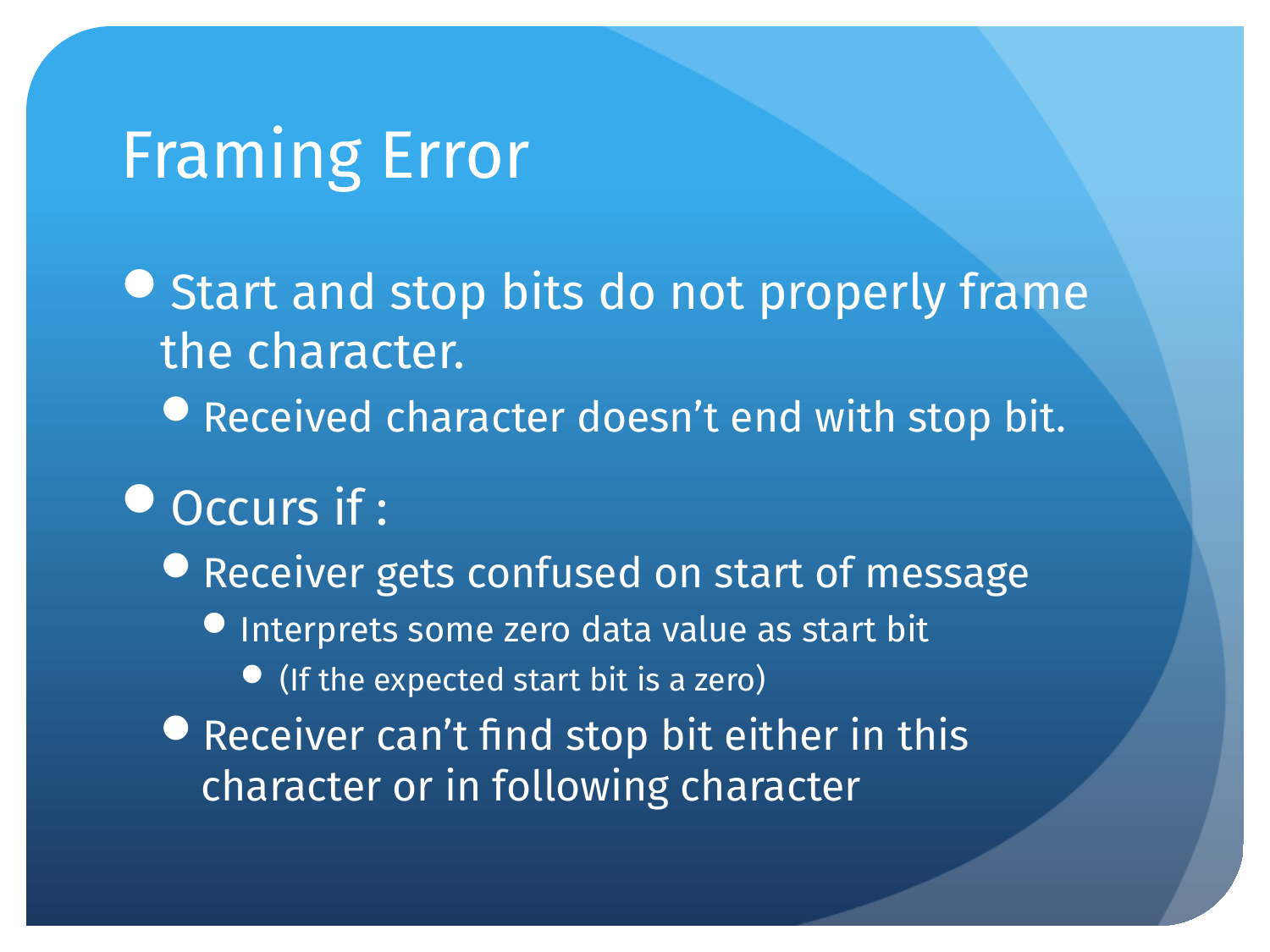

# Framing Error
Start and stop bits do not properly frame the character.
Received character doesn’t end with stop bit.
Occurs if :
Receiver gets confused on start of message
Interprets some zero data value as start bit
(If the expected start bit is a zero)
Receiver can’t find stop bit either in this character or in following character